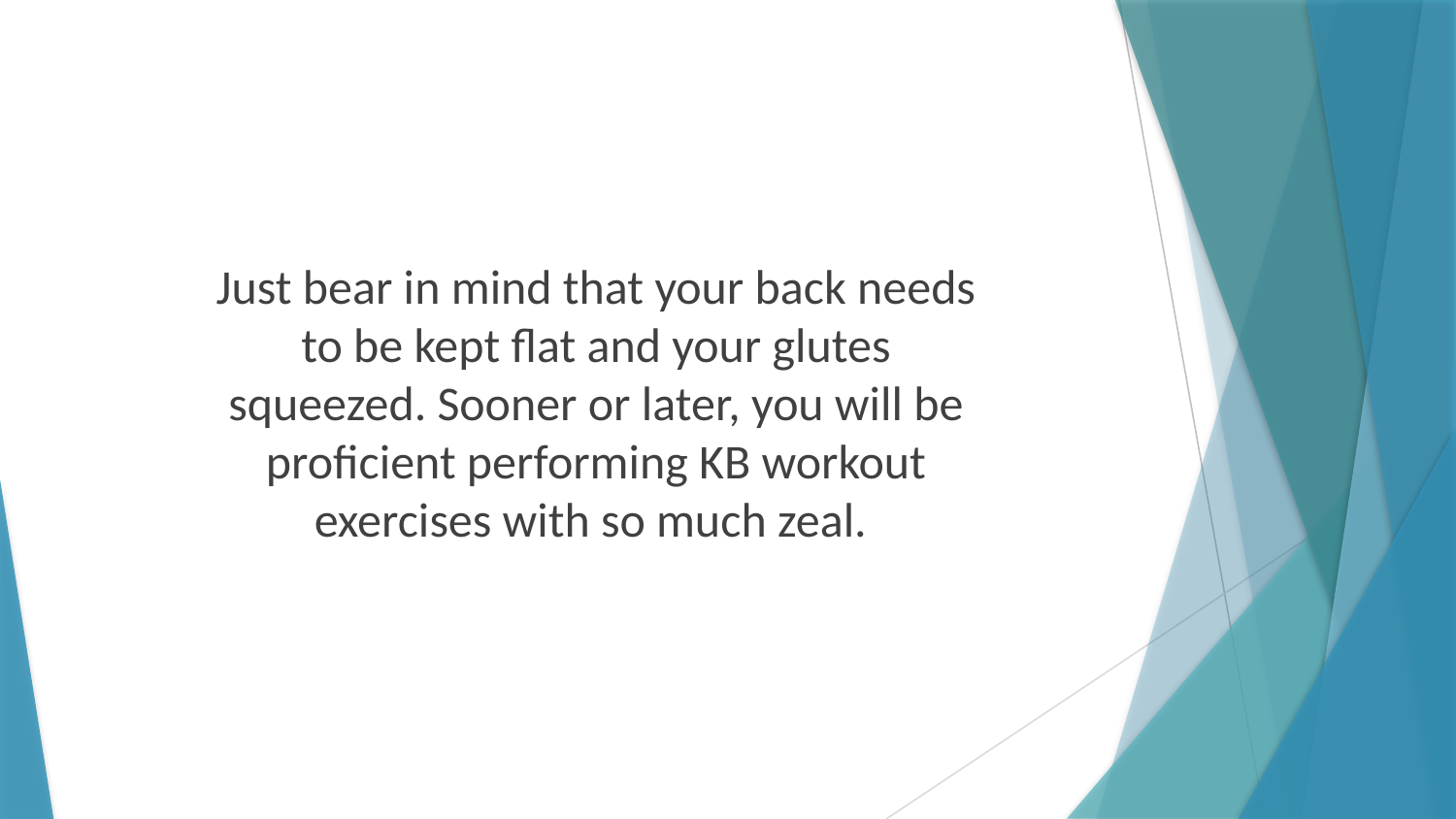

Just bear in mind that your back needs to be kept flat and your glutes squeezed. Sooner or later, you will be proficient performing KB workout exercises with so much zeal.